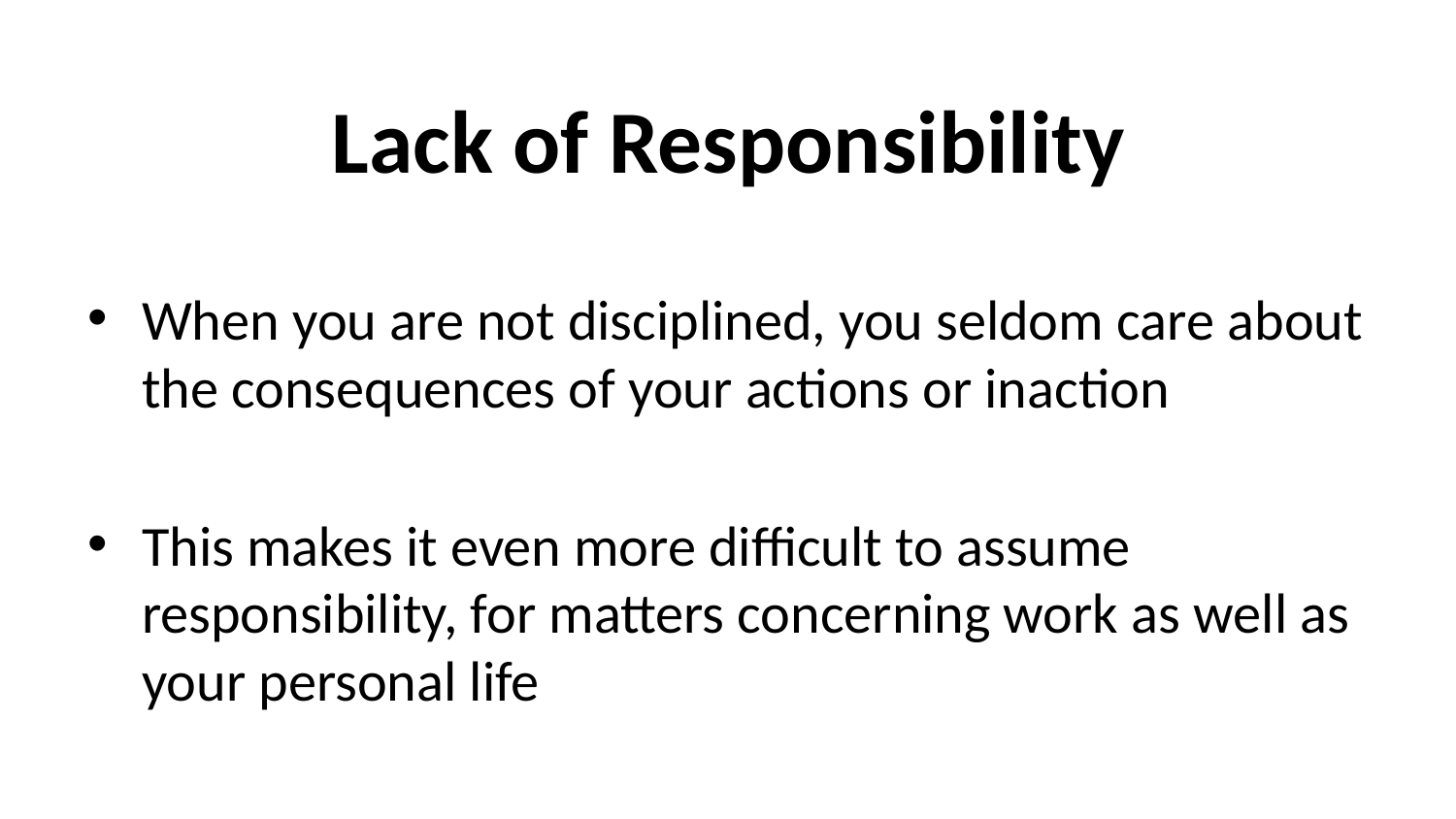

# Lack of Responsibility
When you are not disciplined, you seldom care about the consequences of your actions or inaction

This makes it even more difficult to assume responsibility, for matters concerning work as well as your personal life